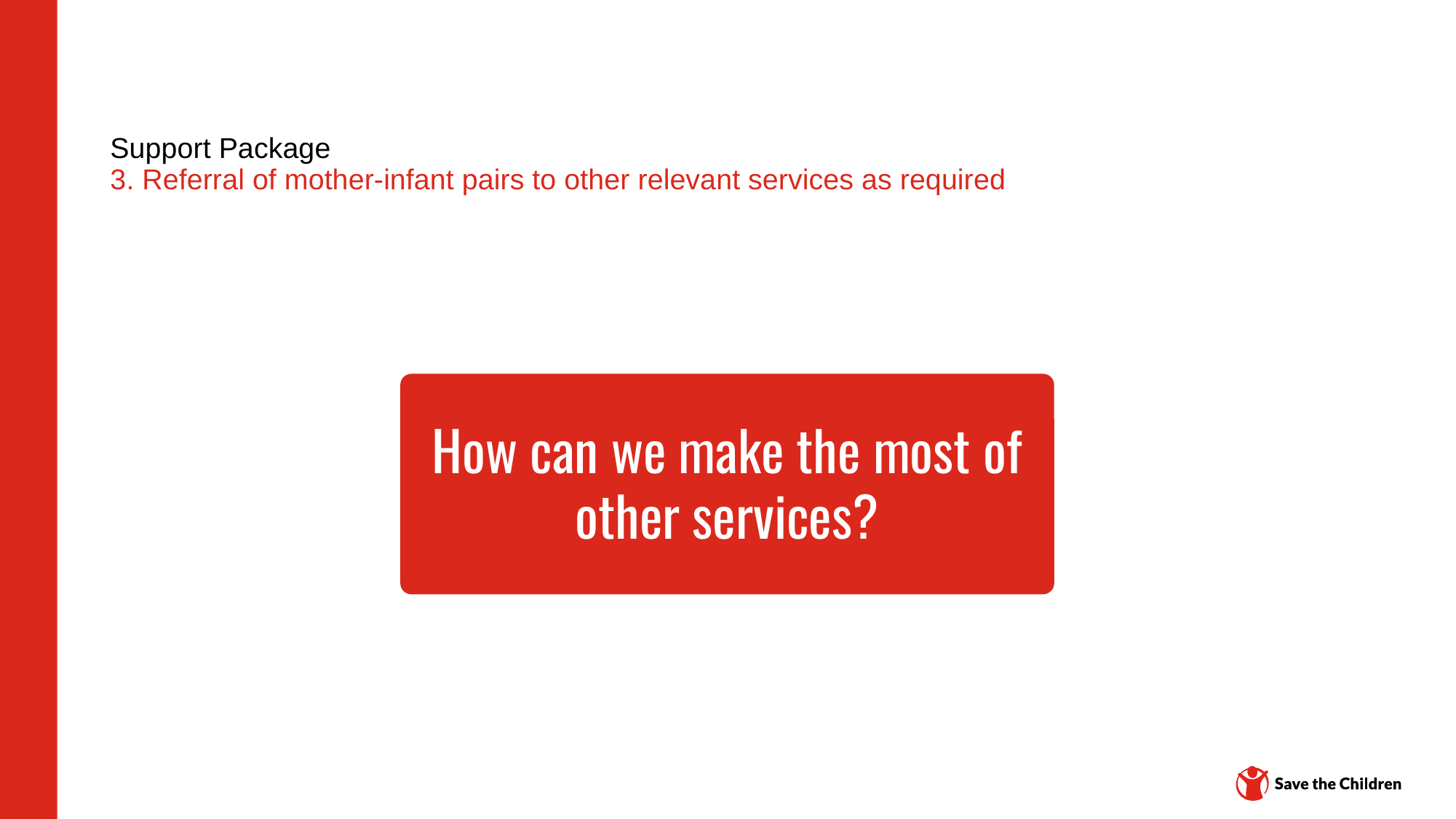

# Support Package 3. Referral of mother-infant pairs to other relevant services as required
How can we make the most of other services?
Content Hub: CH1304412